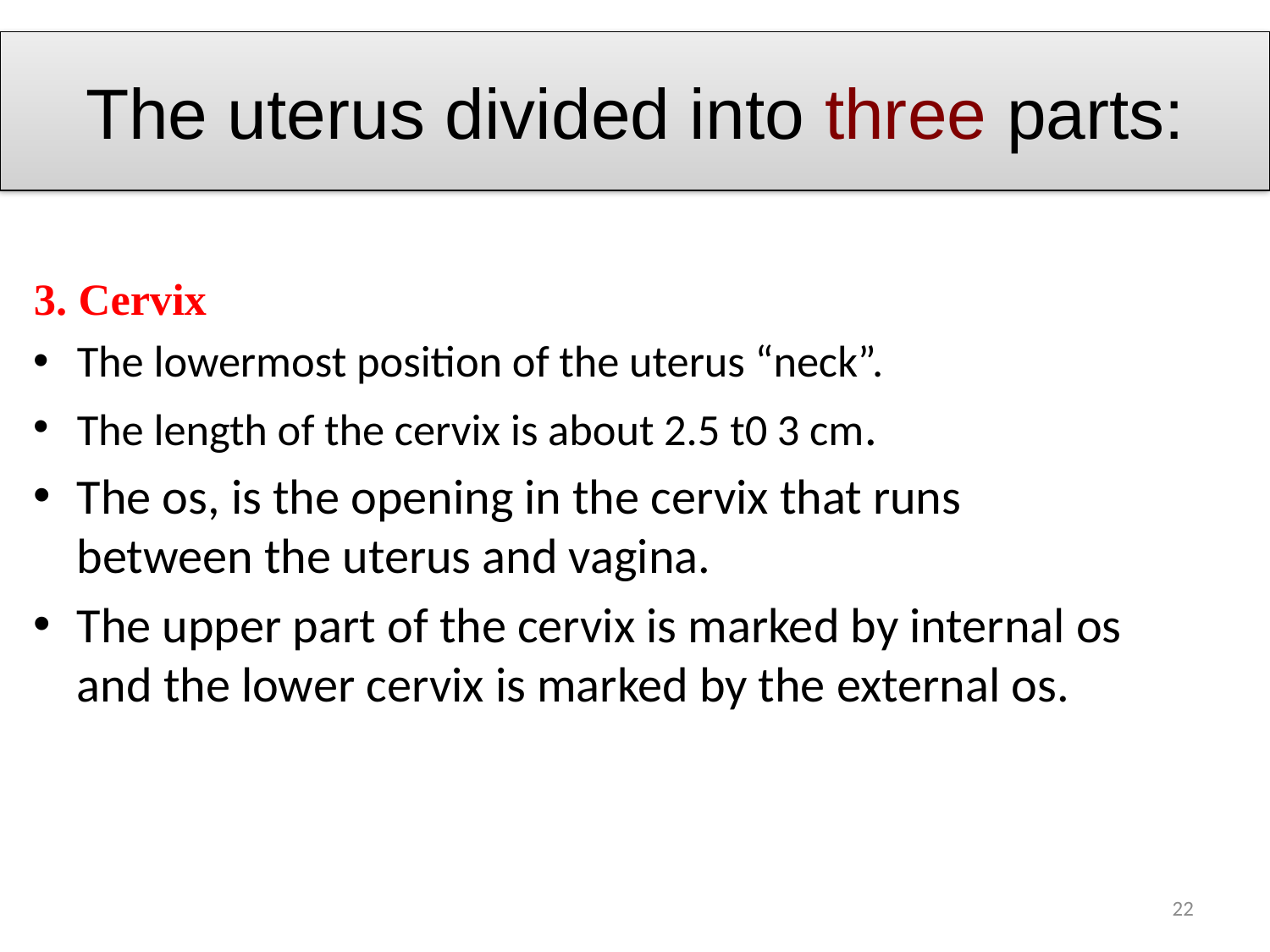

# The uterus divided into three parts:
3. Cervix
The lowermost position of the uterus “neck”.
The length of the cervix is about 2.5 t0 3 cm.
The os, is the opening in the cervix that runs between the uterus and vagina.
The upper part of the cervix is marked by internal os and the lower cervix is marked by the external os.

22